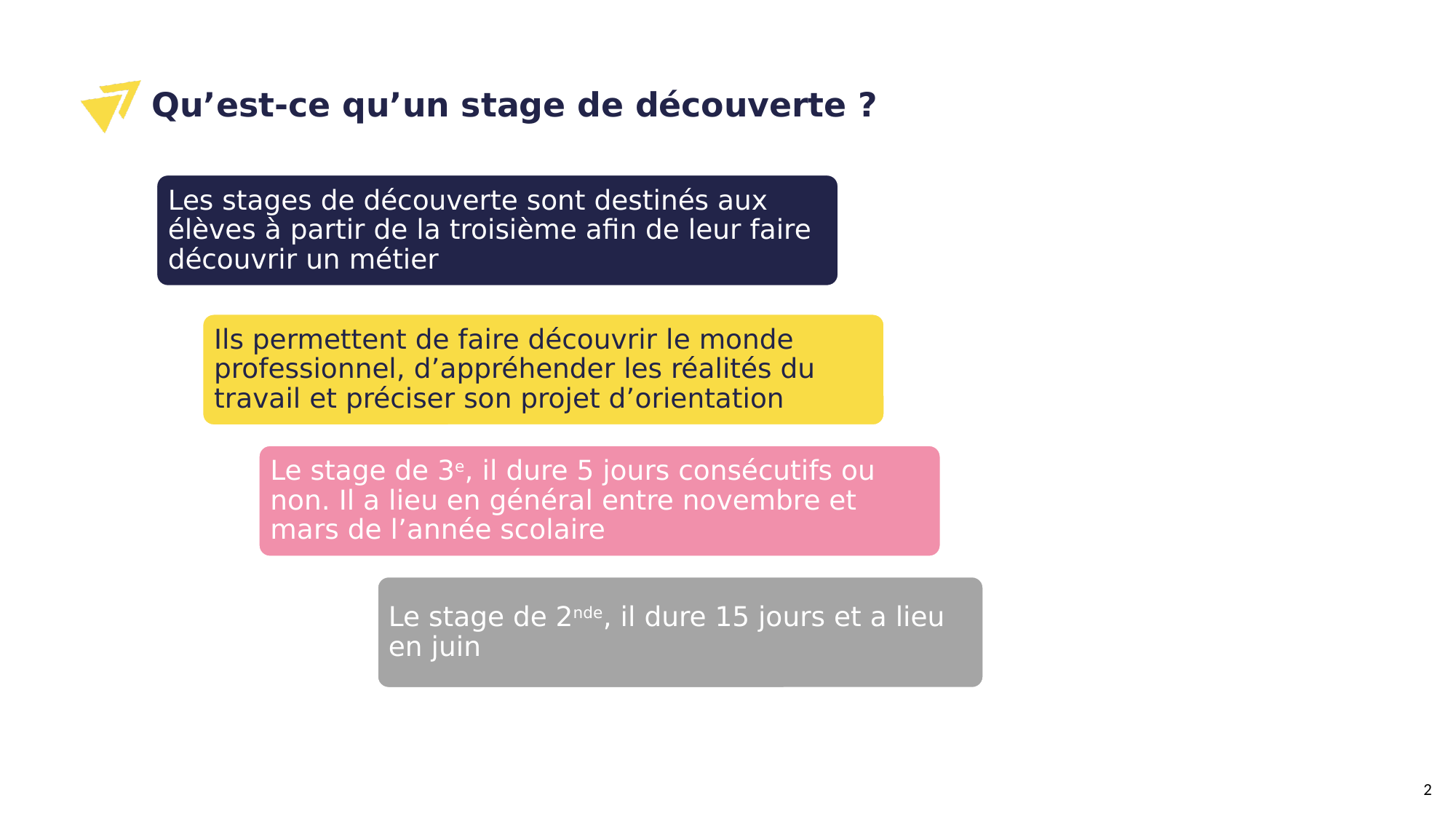

Qu’est-ce qu’un stage de découverte ?

Les stages de découverte sont destinés aux élèves à partir de la troisième afin de leur faire découvrir un métier

Ils permettent de faire découvrir le monde professionnel, d’appréhender les réalités du travail et préciser son projet d’orientation

Le stage de 3e, il dure 5 jours consécutifs ou non. Il a lieu en général entre novembre et mars de l’année scolaire

Le stage de 2nde, il dure 15 jours et a lieu en juin
2